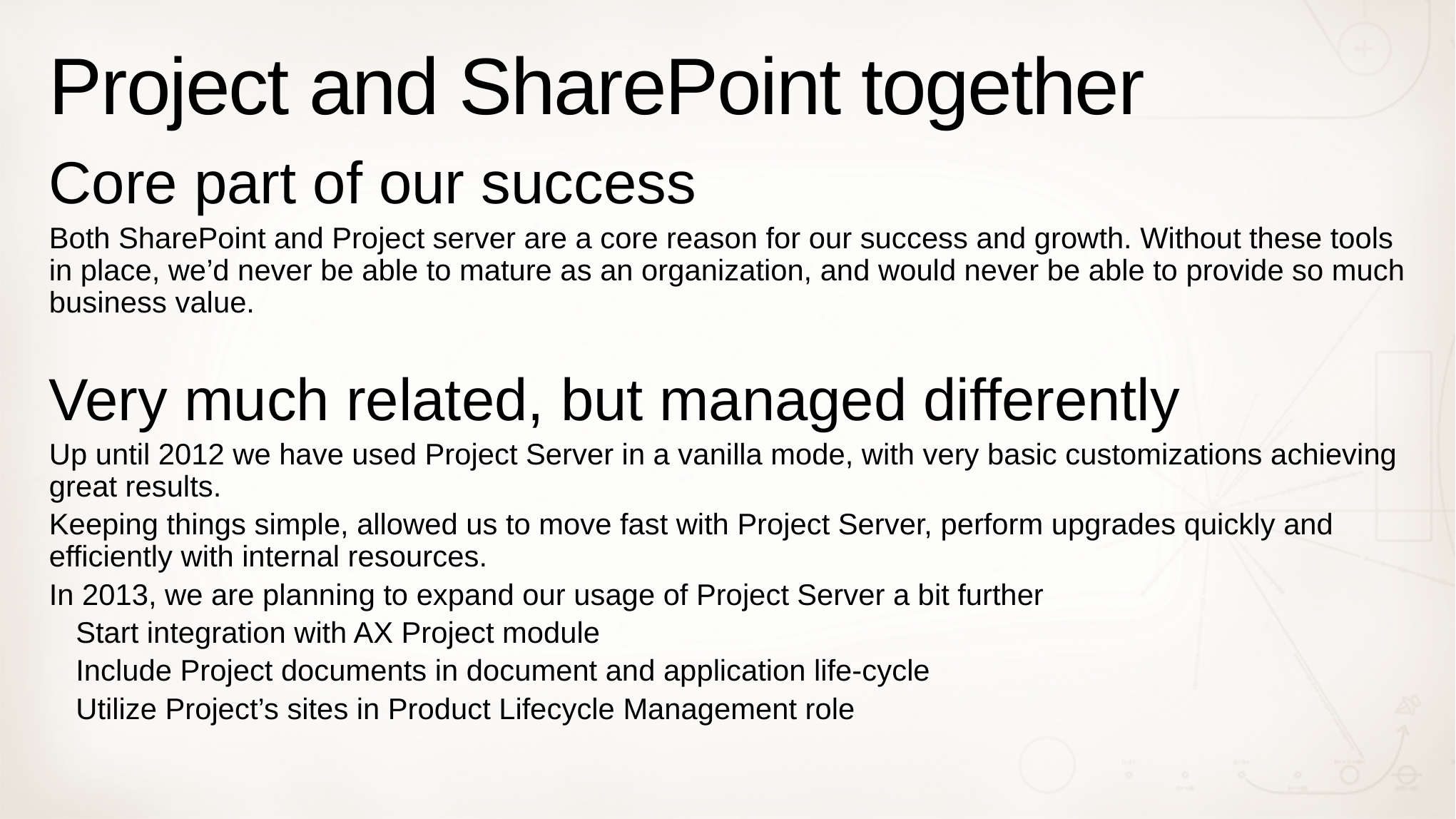

# Project and SharePoint together
Core part of our success
Both SharePoint and Project server are a core reason for our success and growth. Without these tools in place, we’d never be able to mature as an organization, and would never be able to provide so much business value.

Very much related, but managed differently
Up until 2012 we have used Project Server in a vanilla mode, with very basic customizations achieving great results.
Keeping things simple, allowed us to move fast with Project Server, perform upgrades quickly and efficiently with internal resources.
In 2013, we are planning to expand our usage of Project Server a bit further
Start integration with AX Project module
Include Project documents in document and application life-cycle
Utilize Project’s sites in Product Lifecycle Management role